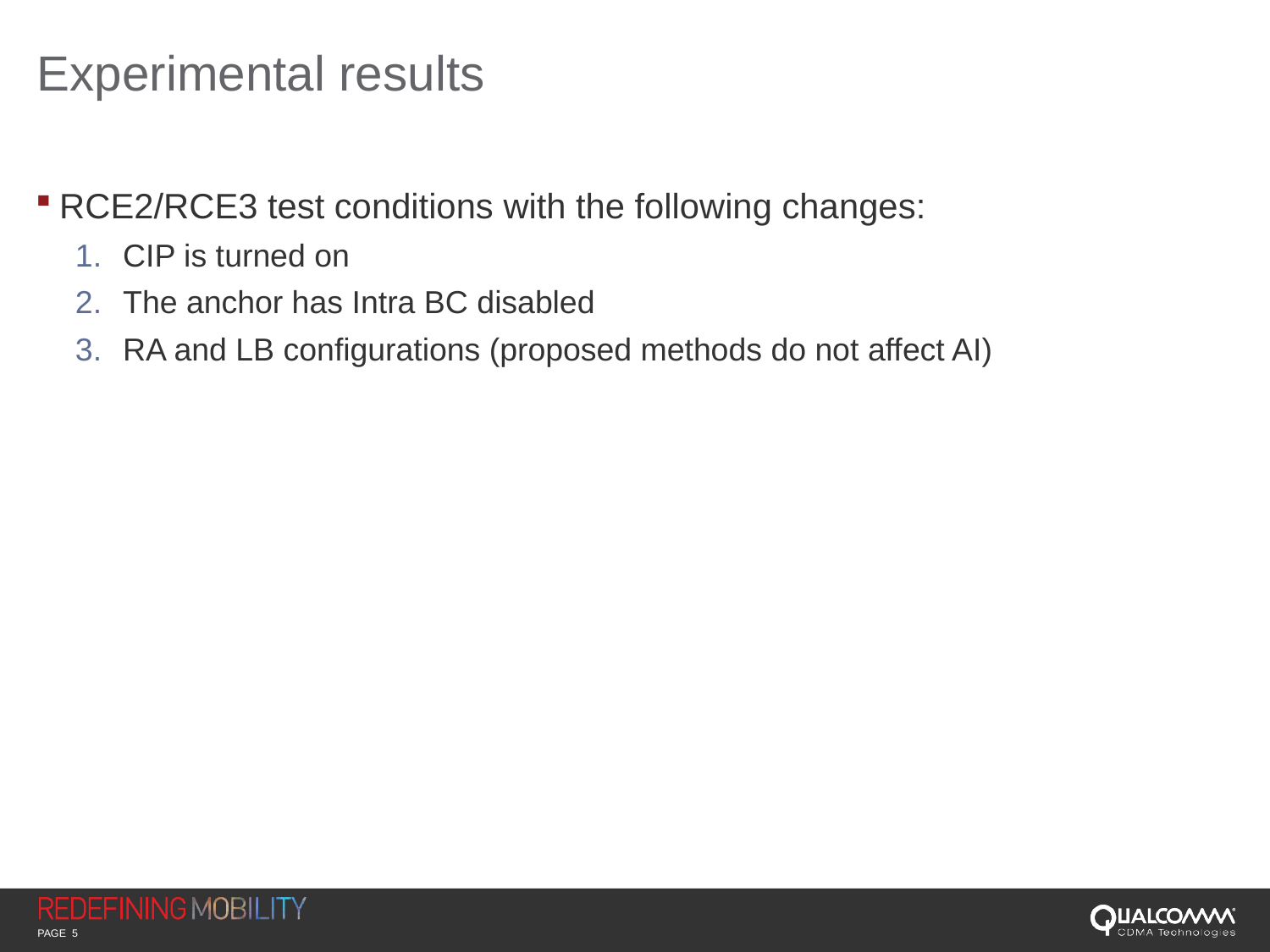

# Experimental results

RCE2/RCE3 test conditions with the following changes:
CIP is turned on
The anchor has Intra BC disabled
RA and LB configurations (proposed methods do not affect AI)